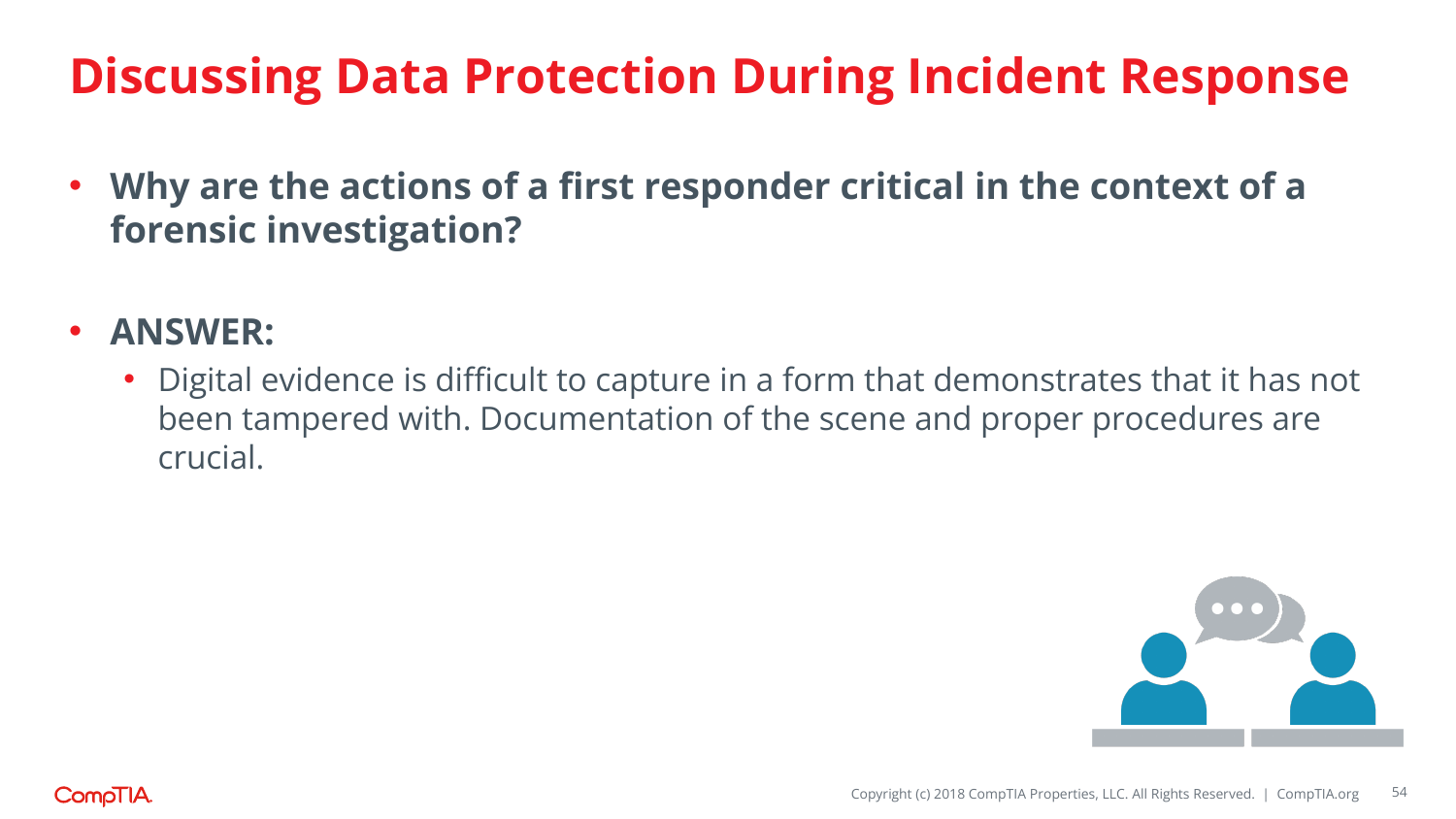

# Discussing Data Protection During Incident Response
Why are the actions of a first responder critical in the context of a forensic investigation?

ANSWER:
Digital evidence is difficult to capture in a form that demonstrates that it has not been tampered with. Documentation of the scene and proper procedures are crucial.

54